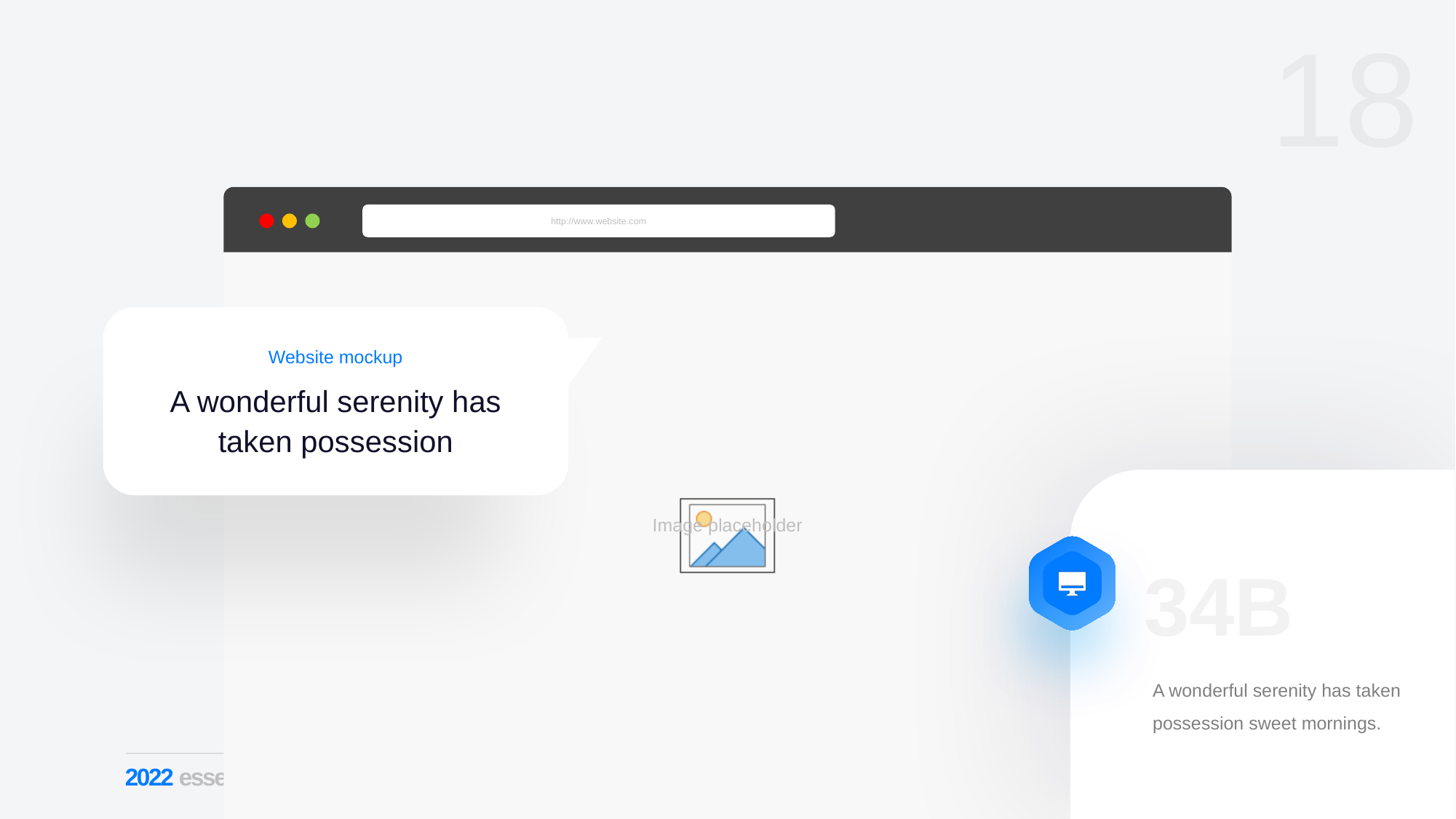

http://www.website.com

Website mockup
A wonderful serenity has taken possession

34B
A wonderful serenity has taken possession sweet mornings.